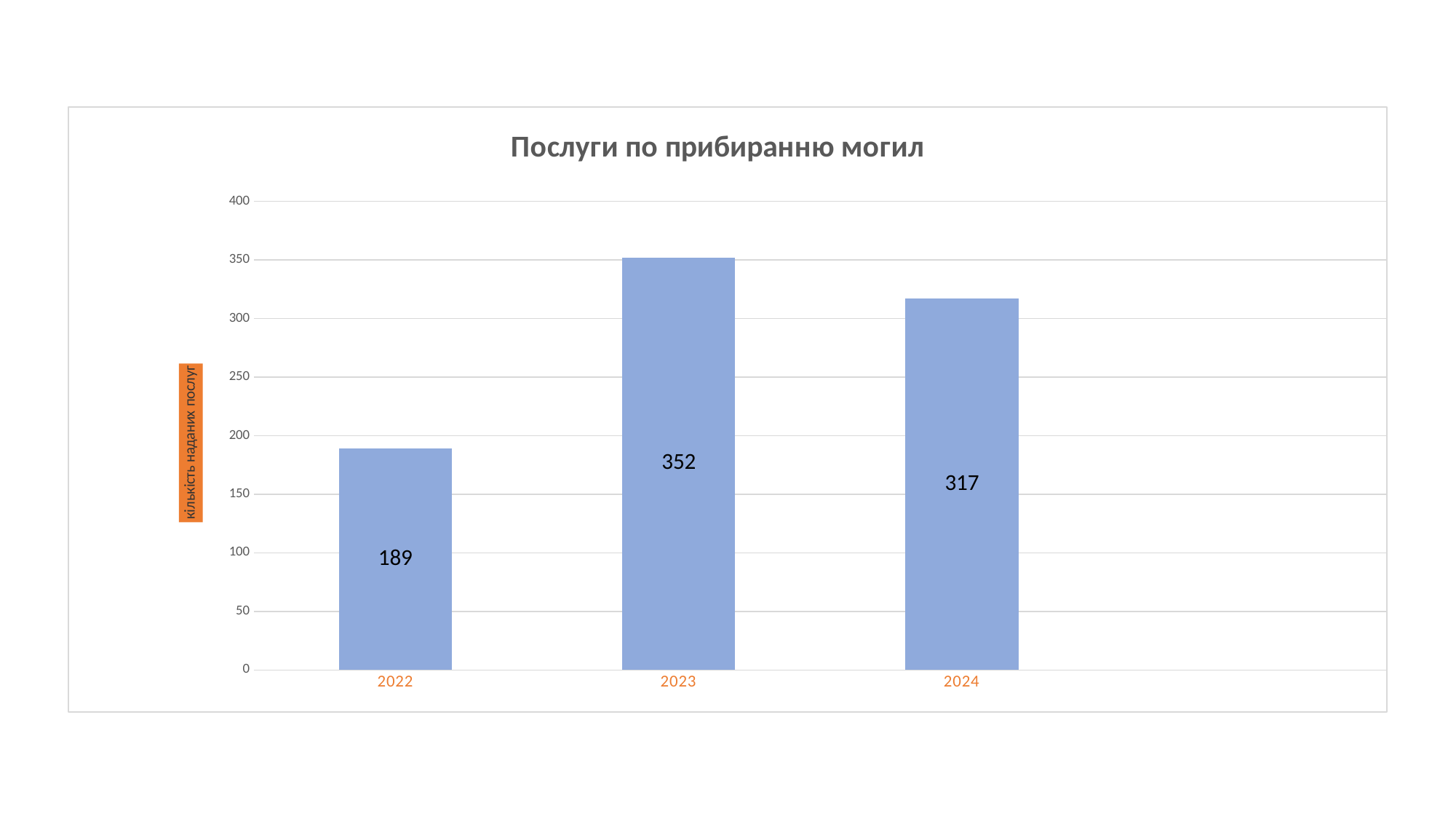

### Chart: Послуги по прибиранню могил

| Category | Столбец1 | Столбец2 | Столбец3 |
|---|---|---|---|
| 2022 | 189.0 | None | None |
| 2023 | 352.0 | None | None |
| 2024 | 317.0 | None | None |
|  | None | None | None |